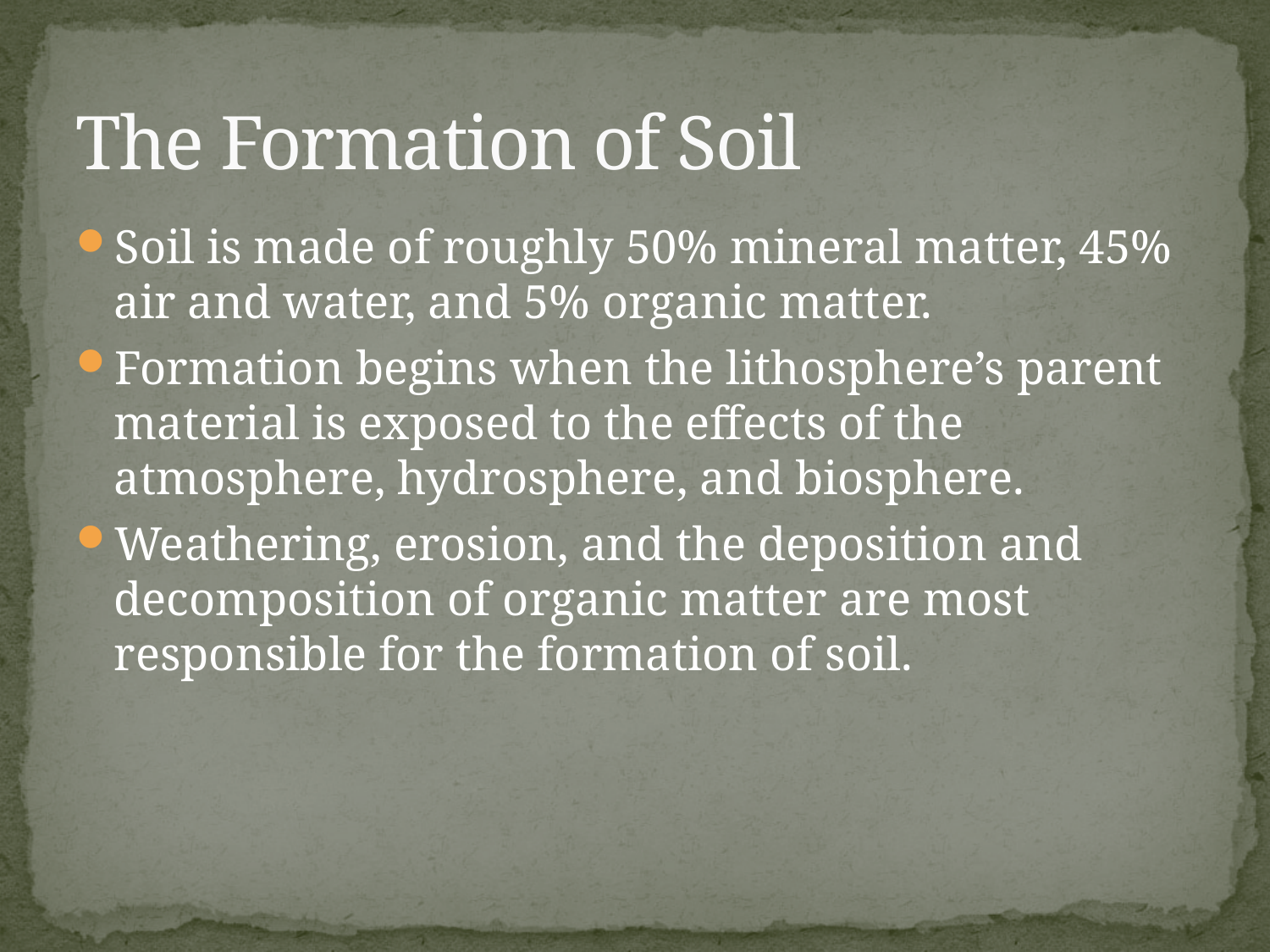

# The Formation of Soil
Soil is made of roughly 50% mineral matter, 45% air and water, and 5% organic matter.
Formation begins when the lithosphere’s parent material is exposed to the effects of the atmosphere, hydrosphere, and biosphere.
Weathering, erosion, and the deposition and decomposition of organic matter are most responsible for the formation of soil.